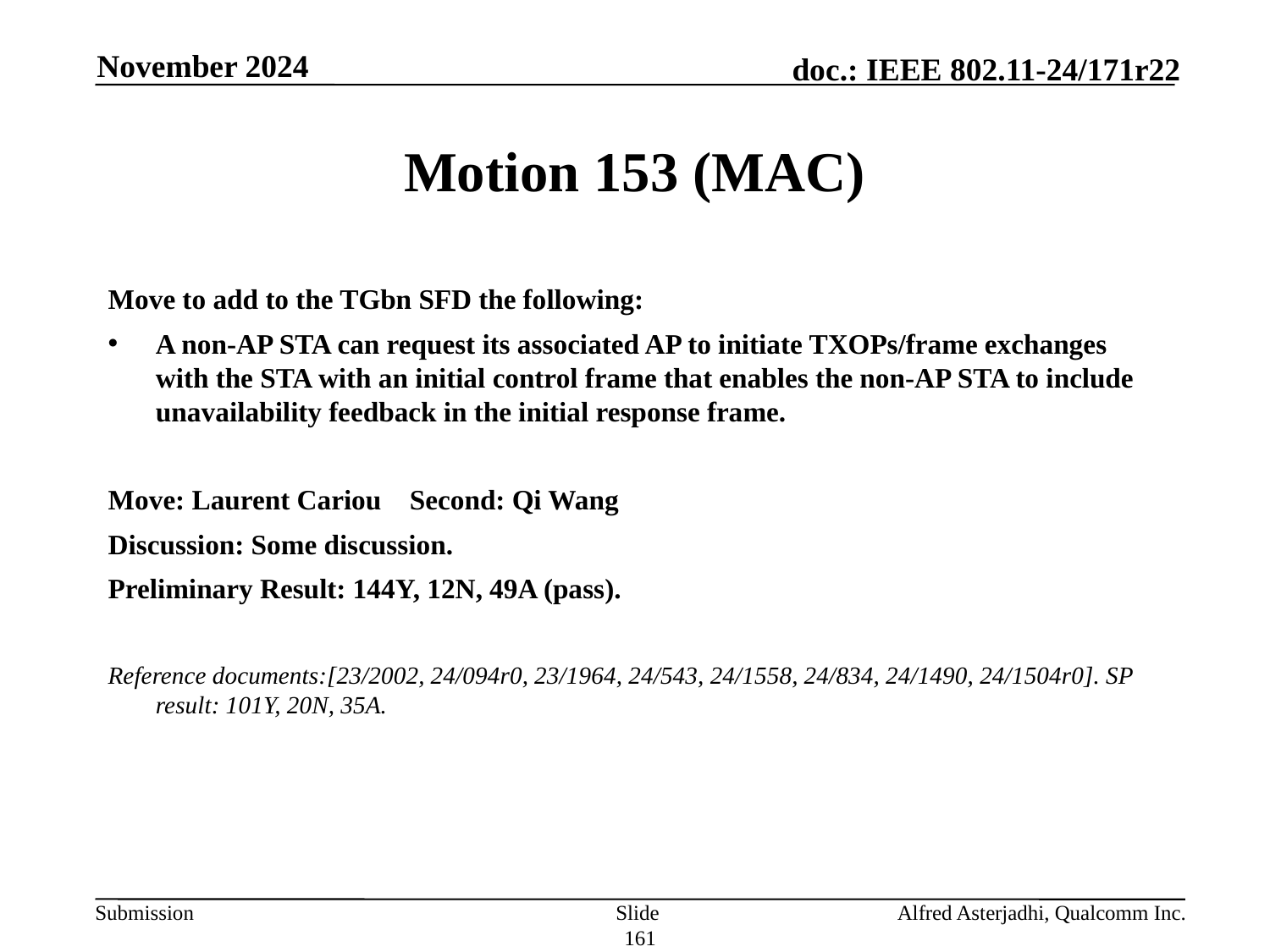

November 2024
# Motion 153 (MAC)
Move to add to the TGbn SFD the following:
A non-AP STA can request its associated AP to initiate TXOPs/frame exchanges with the STA with an initial control frame that enables the non-AP STA to include unavailability feedback in the initial response frame.

Move: Laurent Cariou 	Second: Qi Wang
Discussion: Some discussion.
Preliminary Result: 144Y, 12N, 49A (pass).

Reference documents:[23/2002, 24/094r0, 23/1964, 24/543, 24/1558, 24/834, 24/1490, 24/1504r0]. SP result: 101Y, 20N, 35A.

Slide 161
Alfred Asterjadhi, Qualcomm Inc.